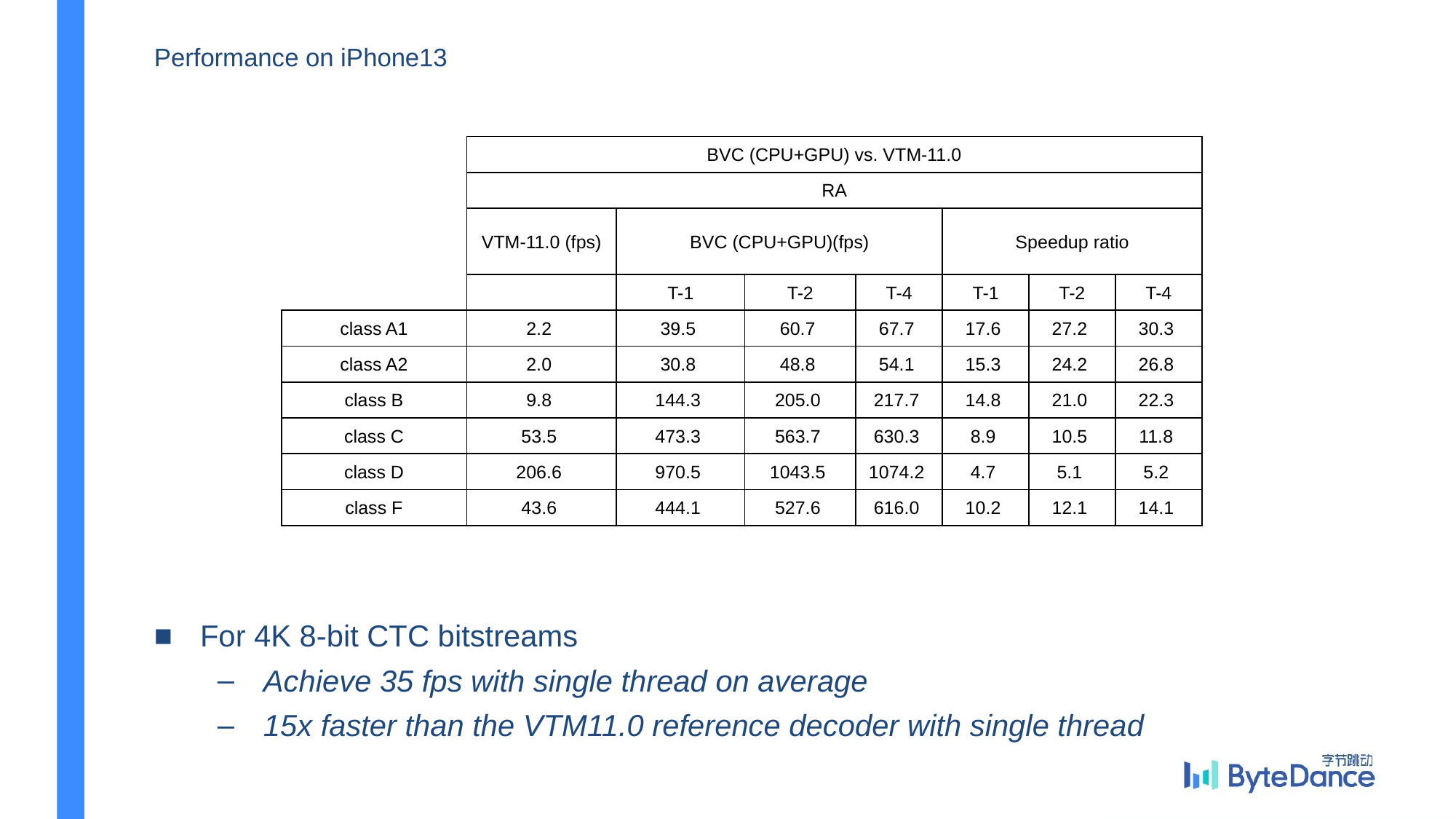

# Performance on iPhone13
|  | BVC (CPU+GPU) vs. VTM-11.0 |  |  |  |  |  |  |
| --- | --- | --- | --- | --- | --- | --- | --- |
|  | RA |  |  |  |  |  |  |
|  | VTM-11.0 (fps) | BVC (CPU+GPU)(fps) |  |  | Speedup ratio |  |  |
|  |  | T-1 | T-2 | T-4 | T-1 | T-2 | T-4 |
| class A1 | 2.2 | 39.5 | 60.7 | 67.7 | 17.6 | 27.2 | 30.3 |
| class A2 | 2.0 | 30.8 | 48.8 | 54.1 | 15.3 | 24.2 | 26.8 |
| class B | 9.8 | 144.3 | 205.0 | 217.7 | 14.8 | 21.0 | 22.3 |
| class C | 53.5 | 473.3 | 563.7 | 630.3 | 8.9 | 10.5 | 11.8 |
| class D | 206.6 | 970.5 | 1043.5 | 1074.2 | 4.7 | 5.1 | 5.2 |
| class F | 43.6 | 444.1 | 527.6 | 616.0 | 10.2 | 12.1 | 14.1 |

For 4K 8-bit CTC bitstreams
Achieve 35 fps with single thread on average
15x faster than the VTM11.0 reference decoder with single thread